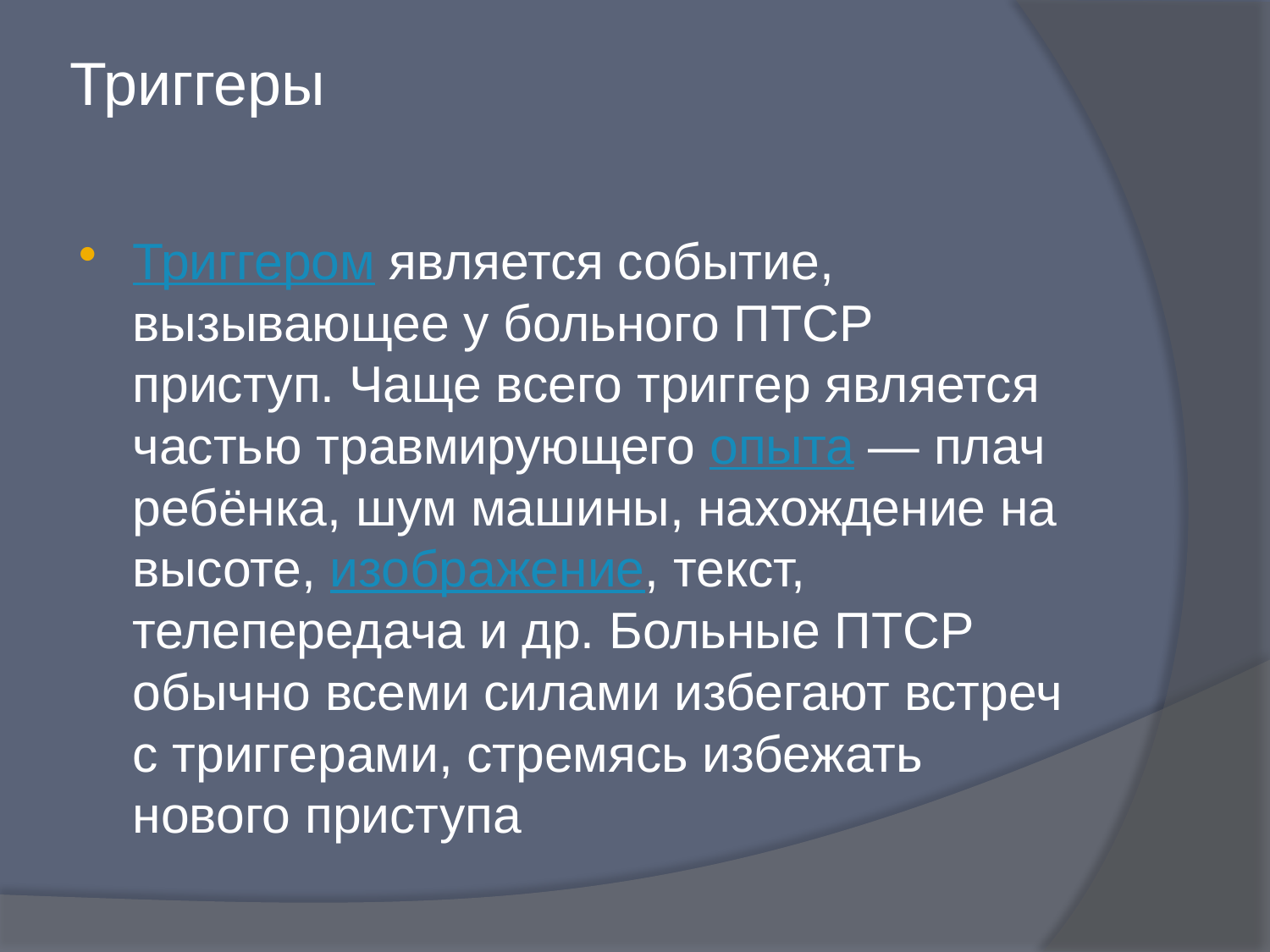

# Триггеры
Триггером является событие, вызывающее у больного ПТСР приступ. Чаще всего триггер является частью травмирующего опыта — плач ребёнка, шум машины, нахождение на высоте, изображение, текст, телепередача и др. Больные ПТСР обычно всеми силами избегают встреч с триггерами, стремясь избежать нового приступа